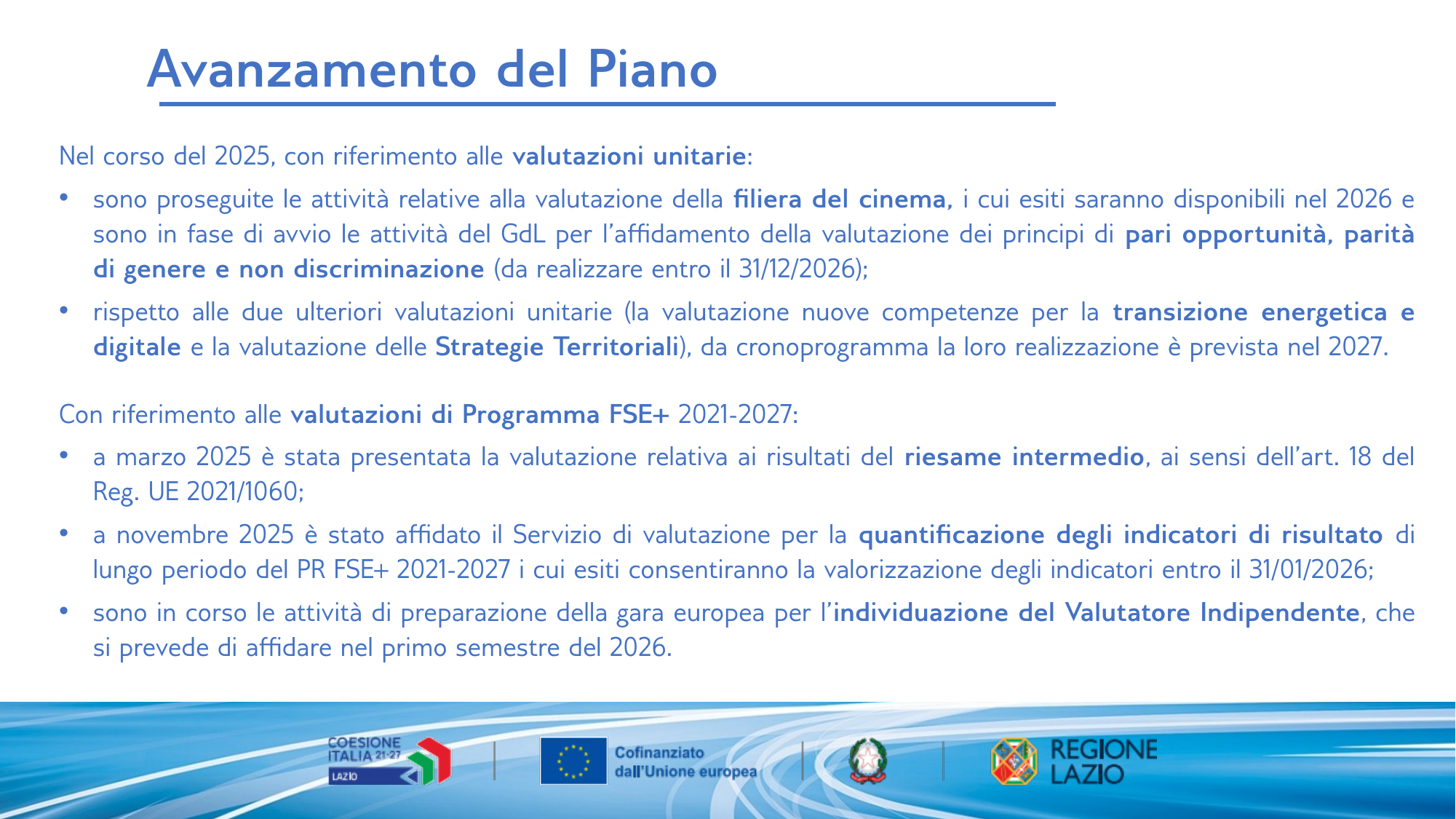

Avanzamento del Piano
Nel corso del 2025, con riferimento alle valutazioni unitarie:
sono proseguite le attività relative alla valutazione della filiera del cinema, i cui esiti saranno disponibili nel 2026 e sono in fase di avvio le attività del GdL per l’affidamento della valutazione dei principi di pari opportunità, parità di genere e non discriminazione (da realizzare entro il 31/12/2026);
rispetto alle due ulteriori valutazioni unitarie (la valutazione nuove competenze per la transizione energetica e digitale e la valutazione delle Strategie Territoriali), da cronoprogramma la loro realizzazione è prevista nel 2027.

Con riferimento alle valutazioni di Programma FSE+ 2021-2027:
a marzo 2025 è stata presentata la valutazione relativa ai risultati del riesame intermedio, ai sensi dell’art. 18 del Reg. UE 2021/1060;
a novembre 2025 è stato affidato il Servizio di valutazione per la quantificazione degli indicatori di risultato di lungo periodo del PR FSE+ 2021-2027 i cui esiti consentiranno la valorizzazione degli indicatori entro il 31/01/2026;
sono in corso le attività di preparazione della gara europea per l’individuazione del Valutatore Indipendente, che si prevede di affidare nel primo semestre del 2026.